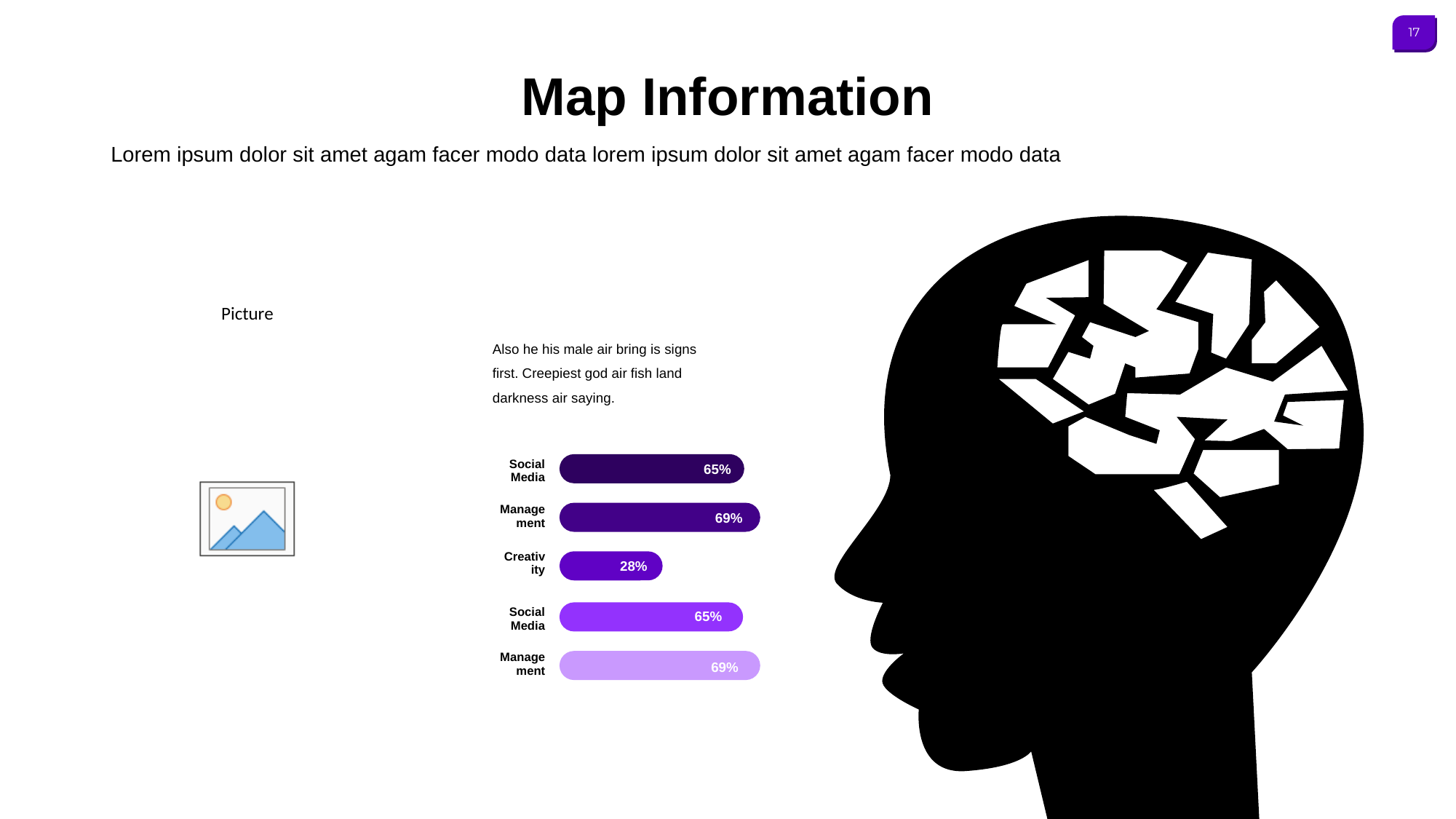

Map Information
Lorem ipsum dolor sit amet agam facer modo data lorem ipsum dolor sit amet agam facer modo data

Also he his male air bring is signs first. Creepiest god air fish land darkness air saying.
Social Media

65%
Management

69%
Creativity

28%
Social Media

65%
Management

69%